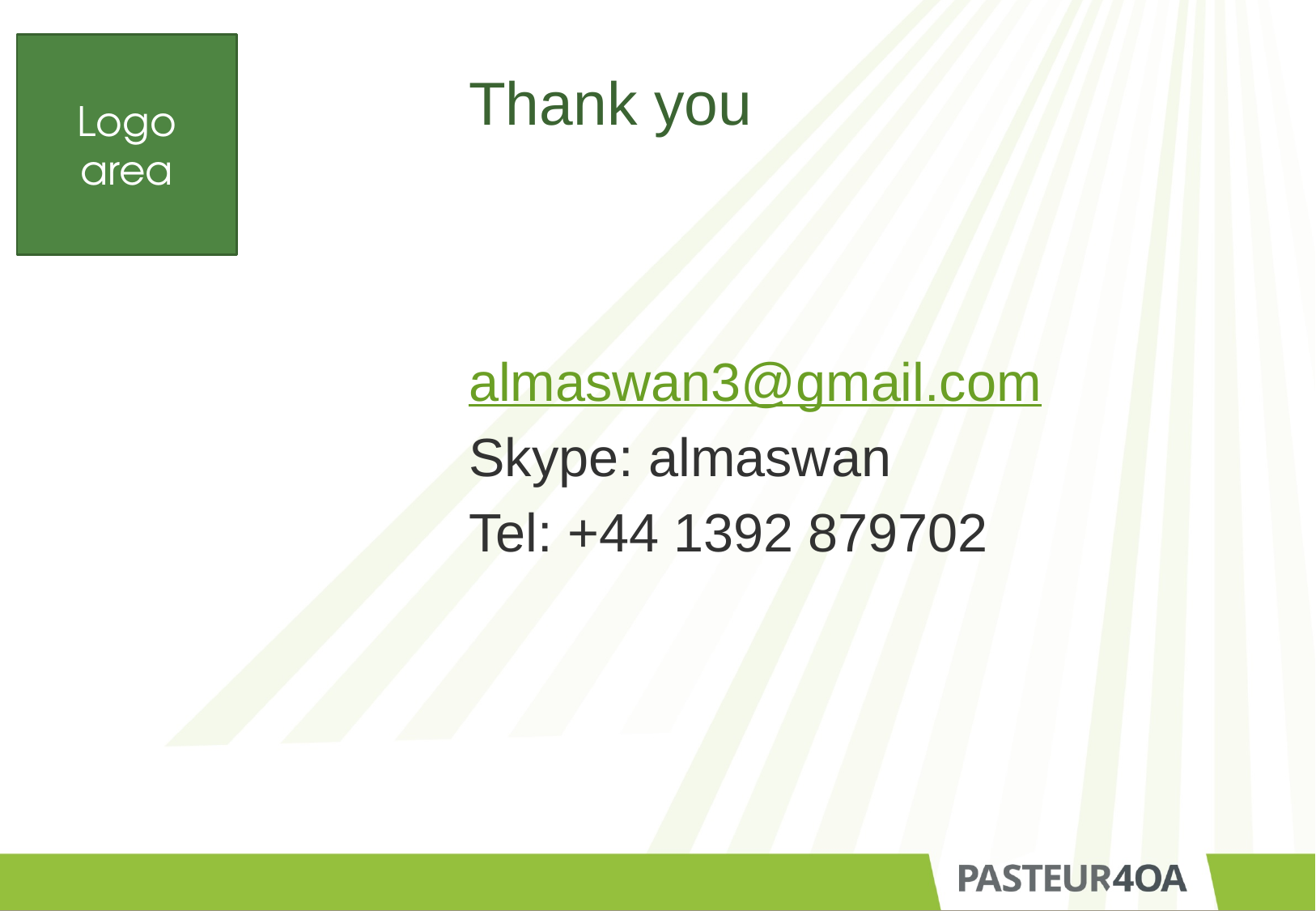

Logo area
# Thank you
almaswan3@gmail.com
Skype: almaswan
Tel: +44 1392 879702